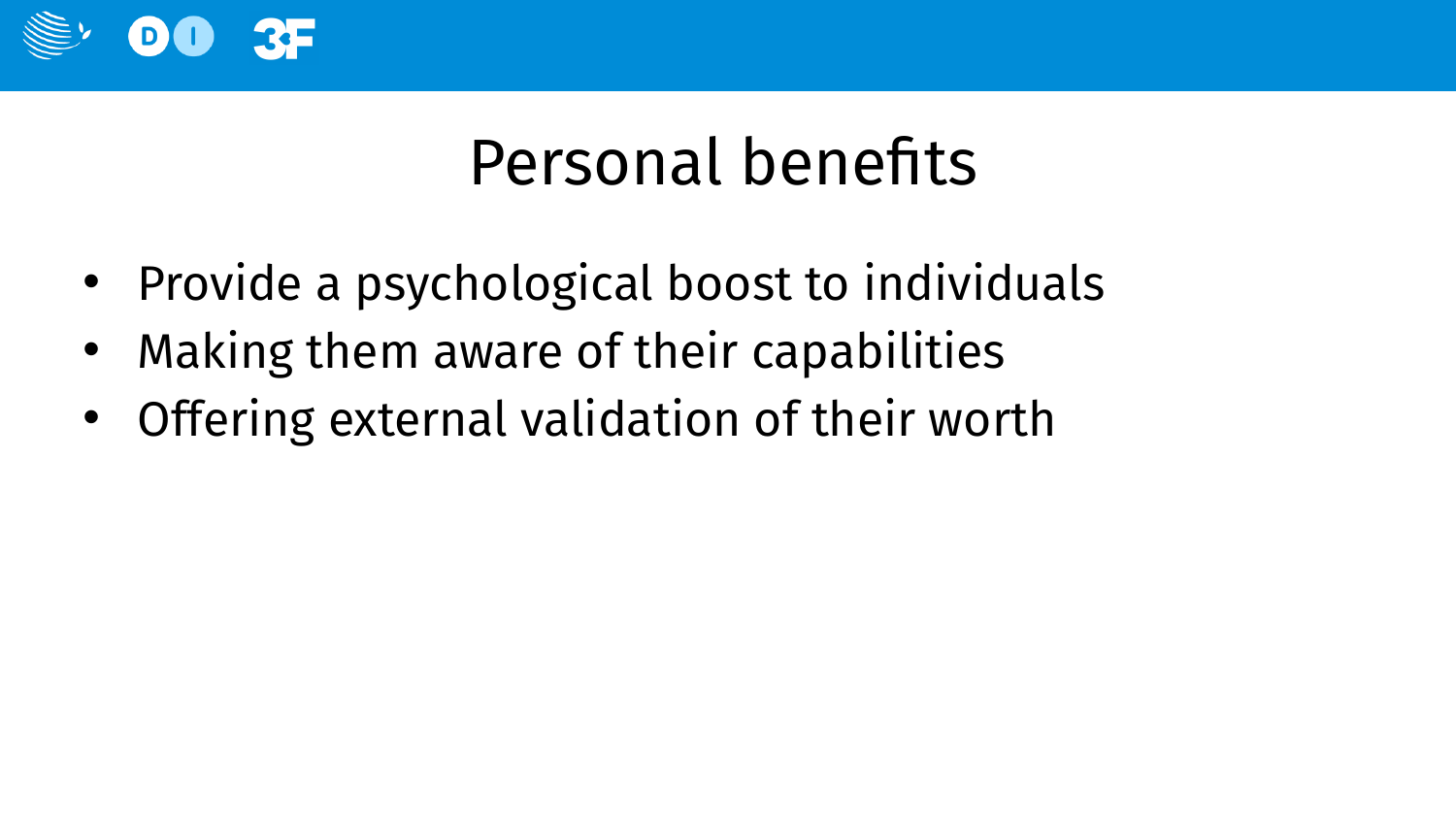

# Personal benefits
Provide a psychological boost to individuals
Making them aware of their capabilities
Offering external validation of their worth